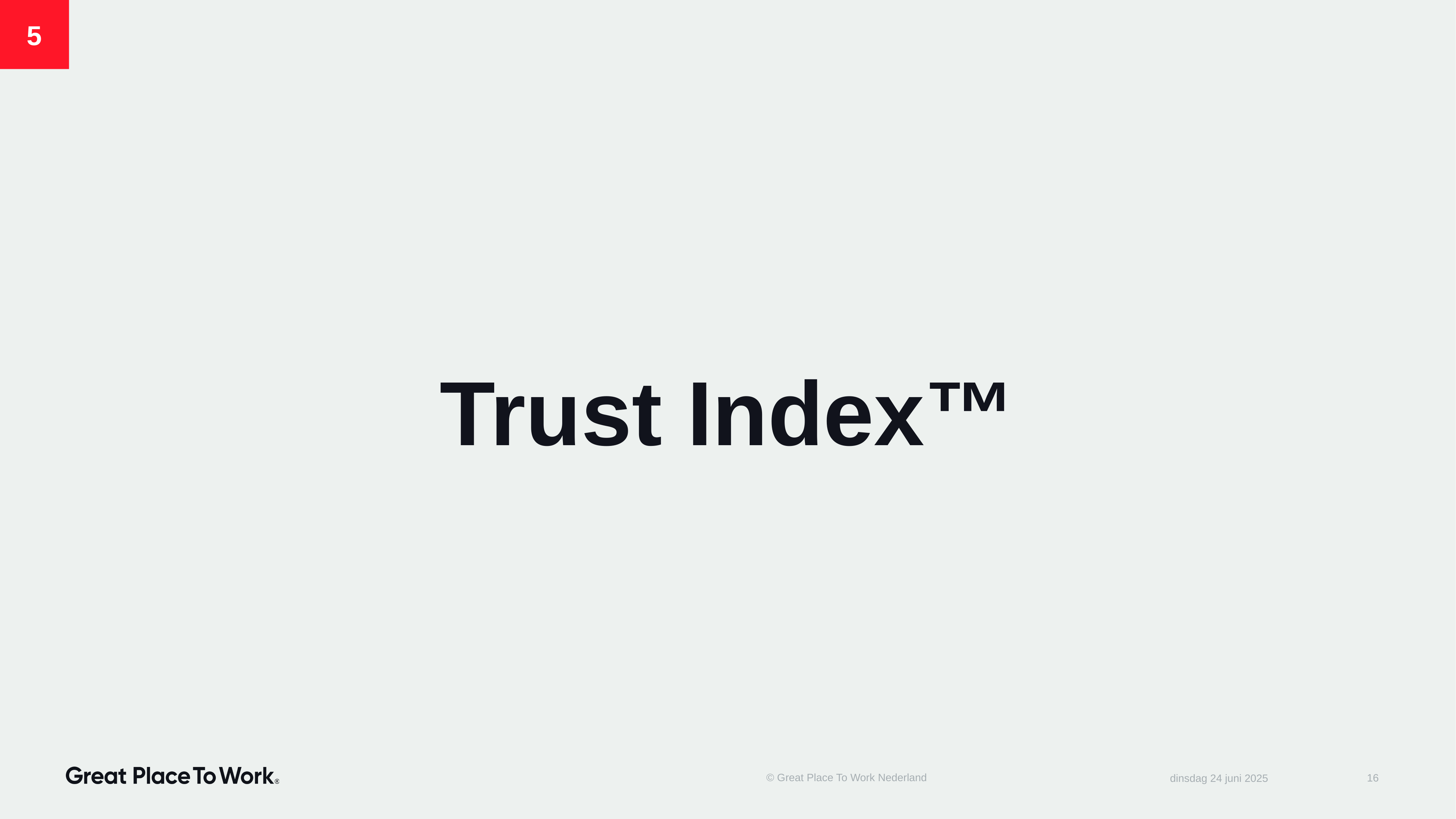

5
Trust Index™
© Great Place To Work Nederland
16
dinsdag 24 juni 2025